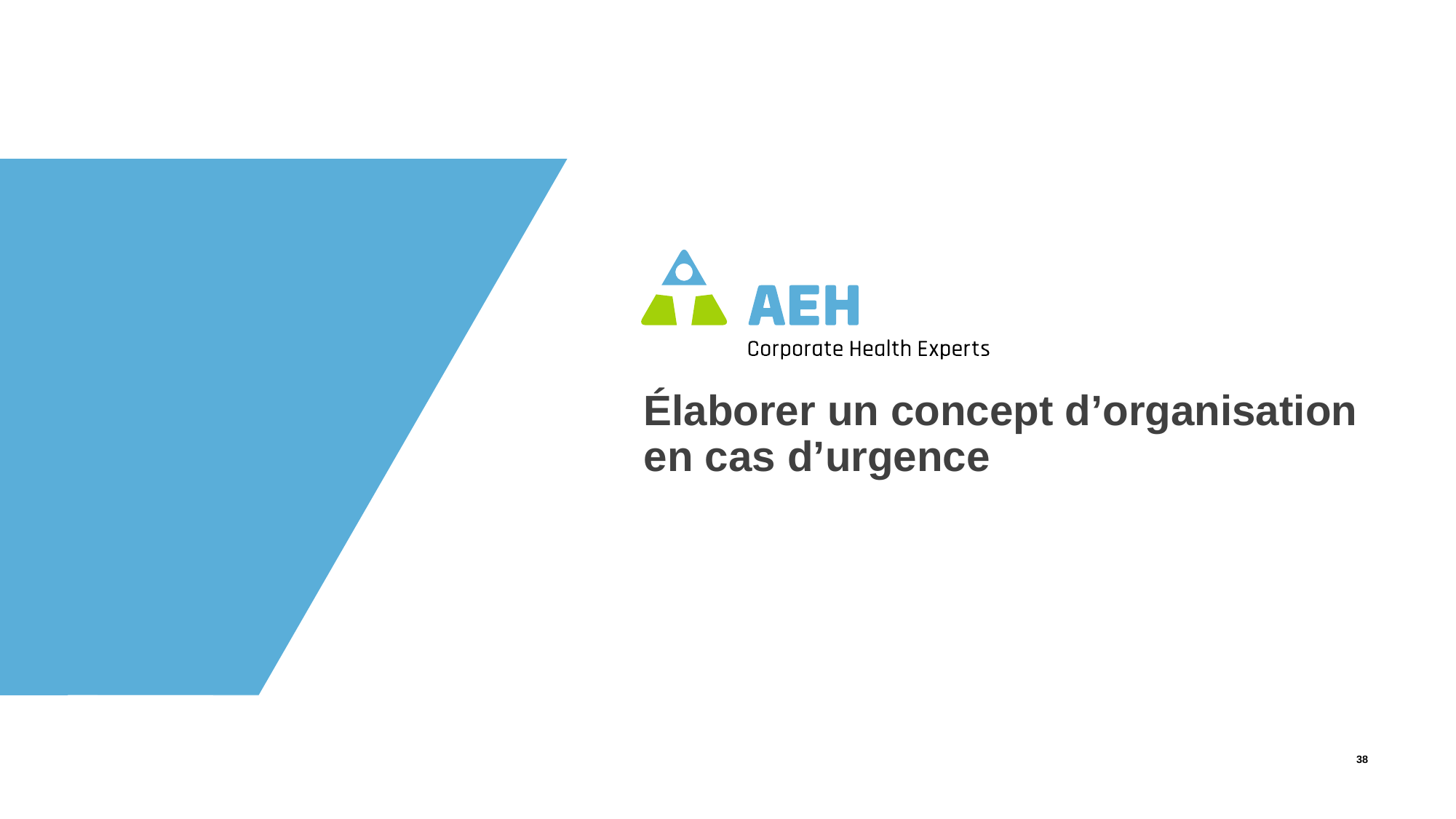

Élaborer un concept d’organisation en cas d’urgence